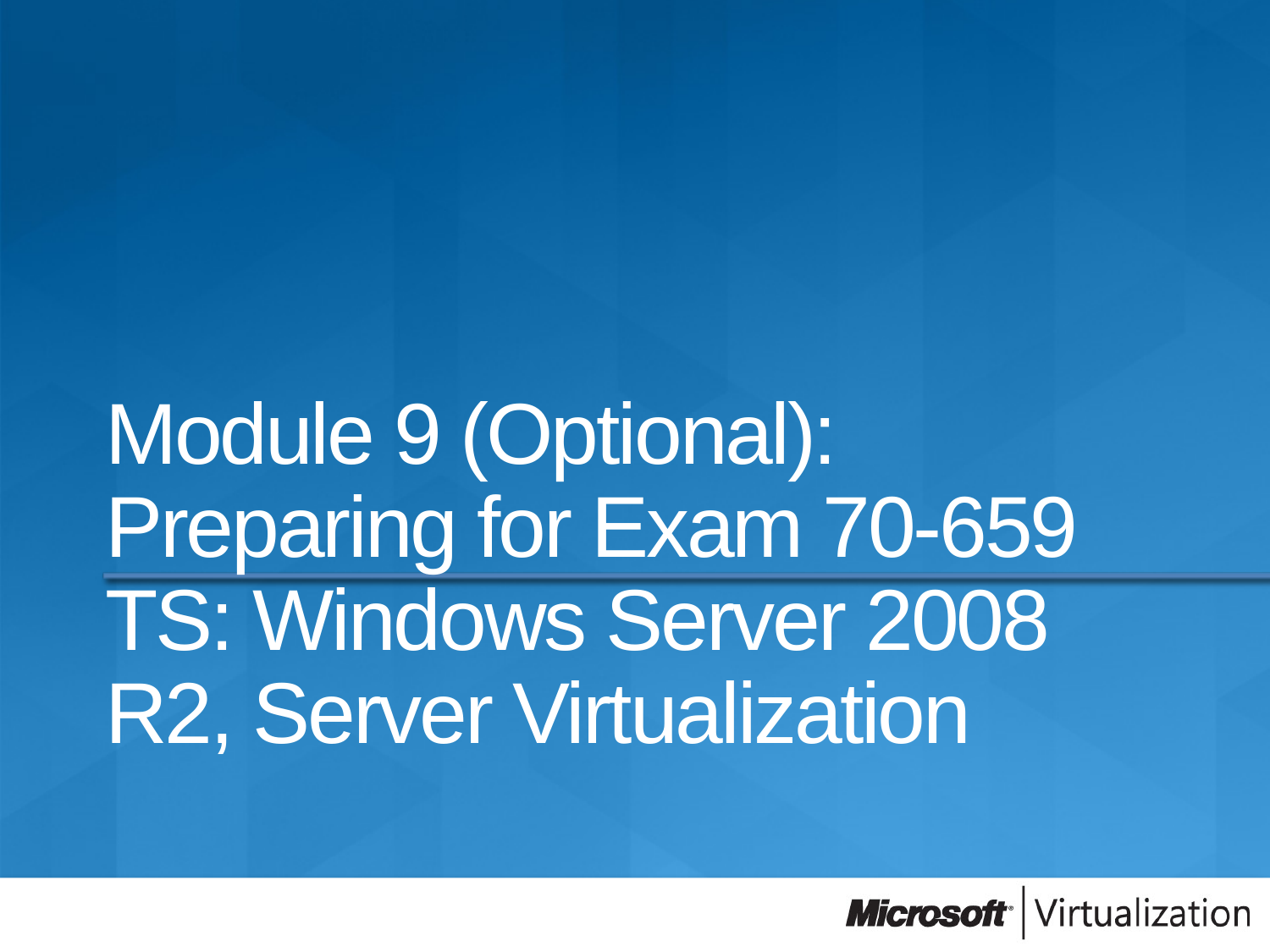

Module 9 (Optional):
Preparing for Exam 70-659
TS: Windows Server 2008 R2, Server Virtualization